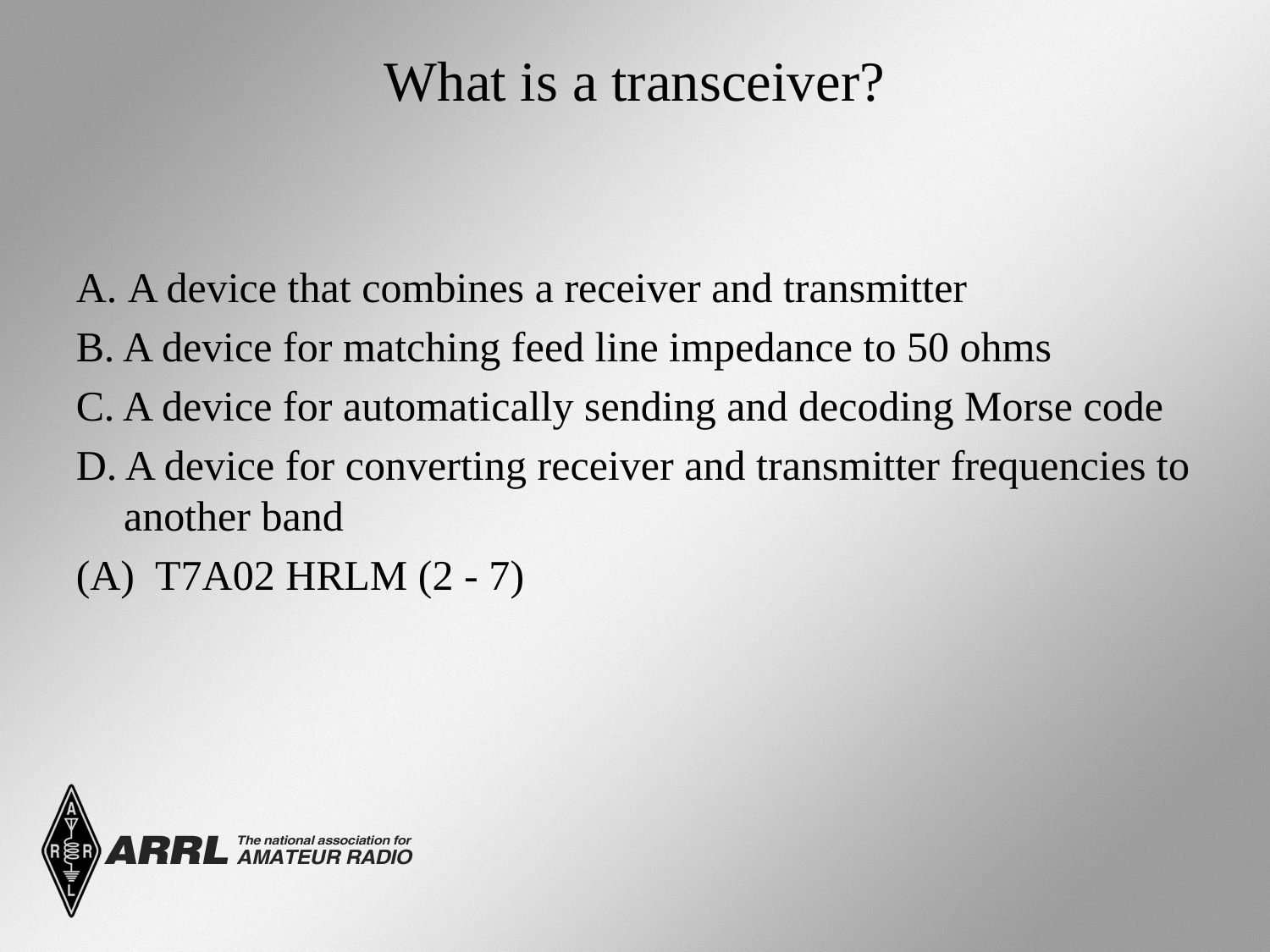

# What is a transceiver?
A. A device that combines a receiver and transmitter
B. A device for matching feed line impedance to 50 ohms
C. A device for automatically sending and decoding Morse code
D. A device for converting receiver and transmitter frequencies to another band
(A)  T7A02 HRLM (2 - 7)